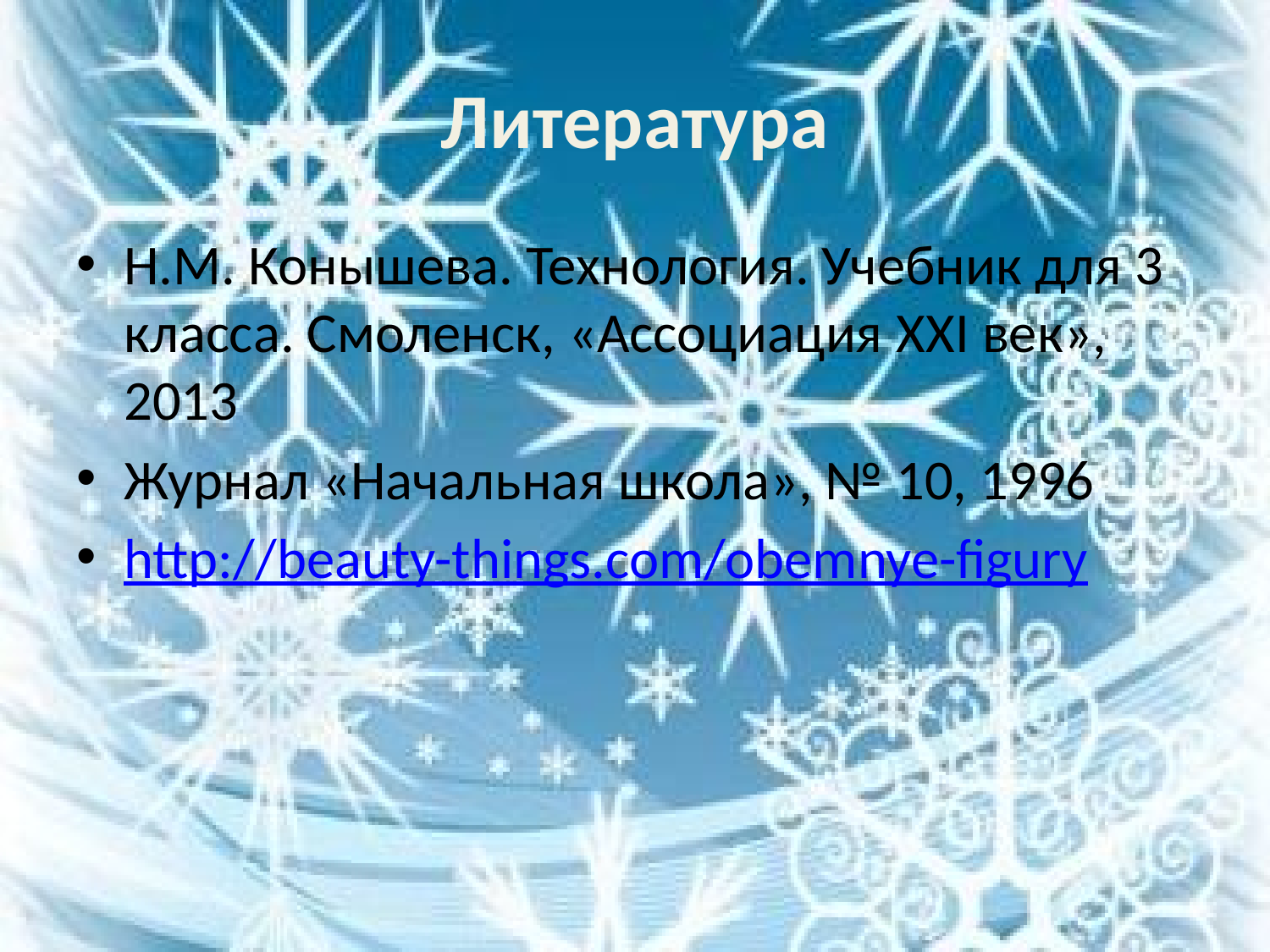

# Литература
Н.М. Конышева. Технология. Учебник для 3 класса. Смоленск, «Ассоциация XXI век», 2013
Журнал «Начальная школа», № 10, 1996
http://beauty-things.com/obemnye-figury